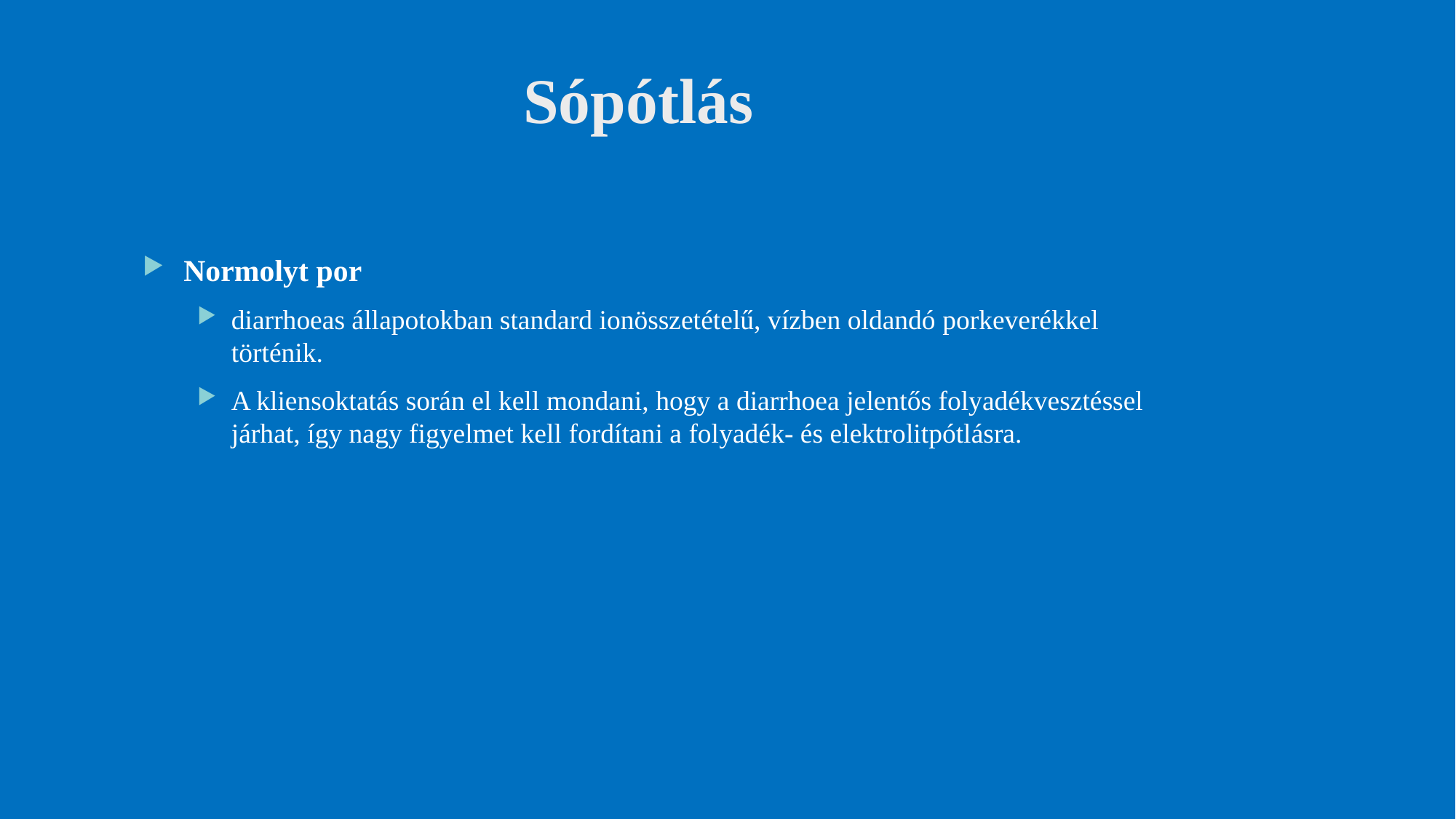

# Sópótlás
Normolyt por
diarrhoeas állapotokban standard ionösszetételű, vízben oldandó porkeverékkel történik.
A kliensoktatás során el kell mondani, hogy a diarrhoea jelentős folyadékvesztéssel járhat, így nagy figyelmet kell fordítani a folyadék- és elektrolitpótlásra.